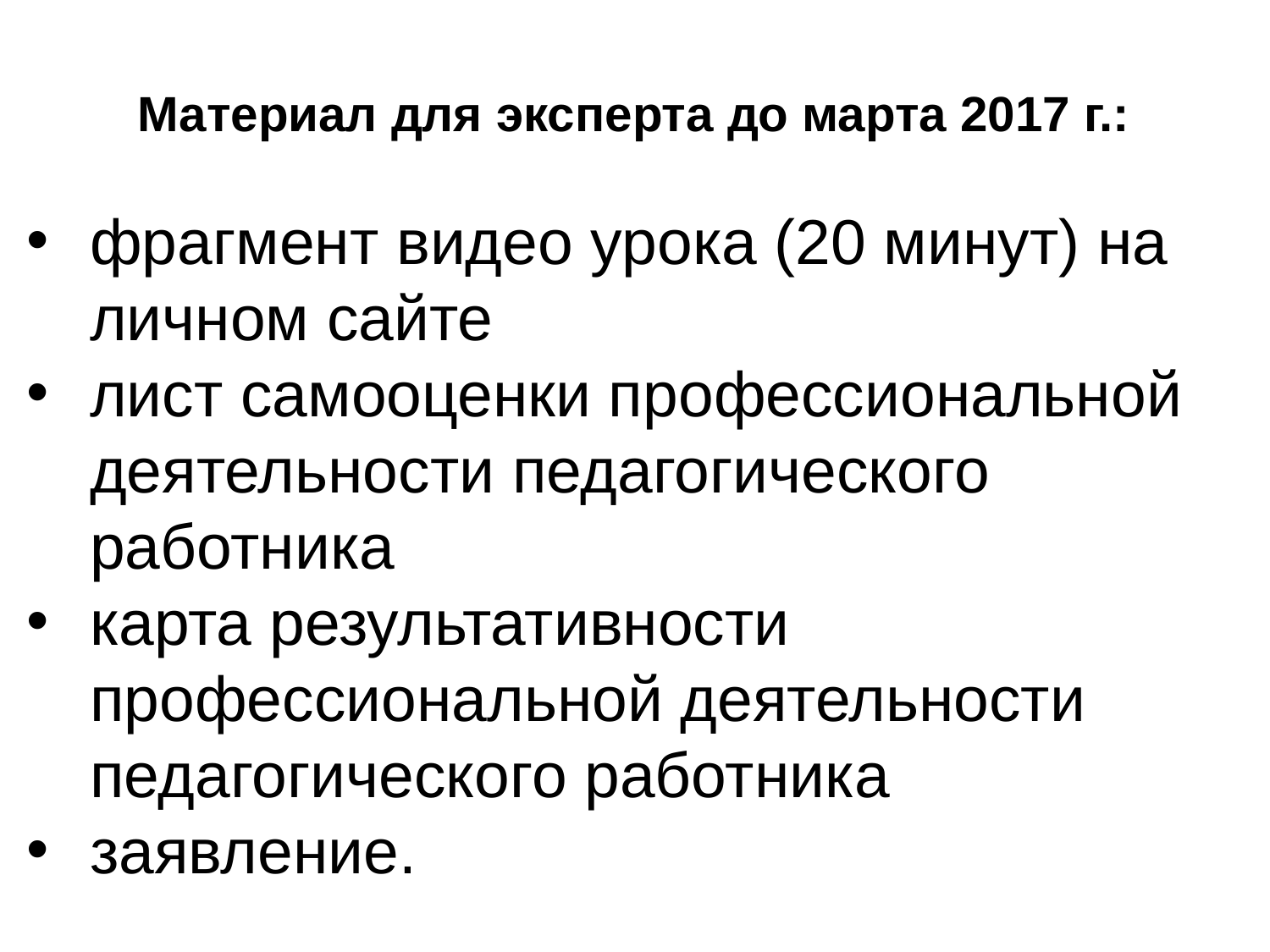

Материал для эксперта до марта 2017 г.:

фрагмент видео урока (20 минут) на личном сайте
лист самооценки профессиональной деятельности педагогического работника
карта результативности профессиональной деятельности педагогического работника
заявление.